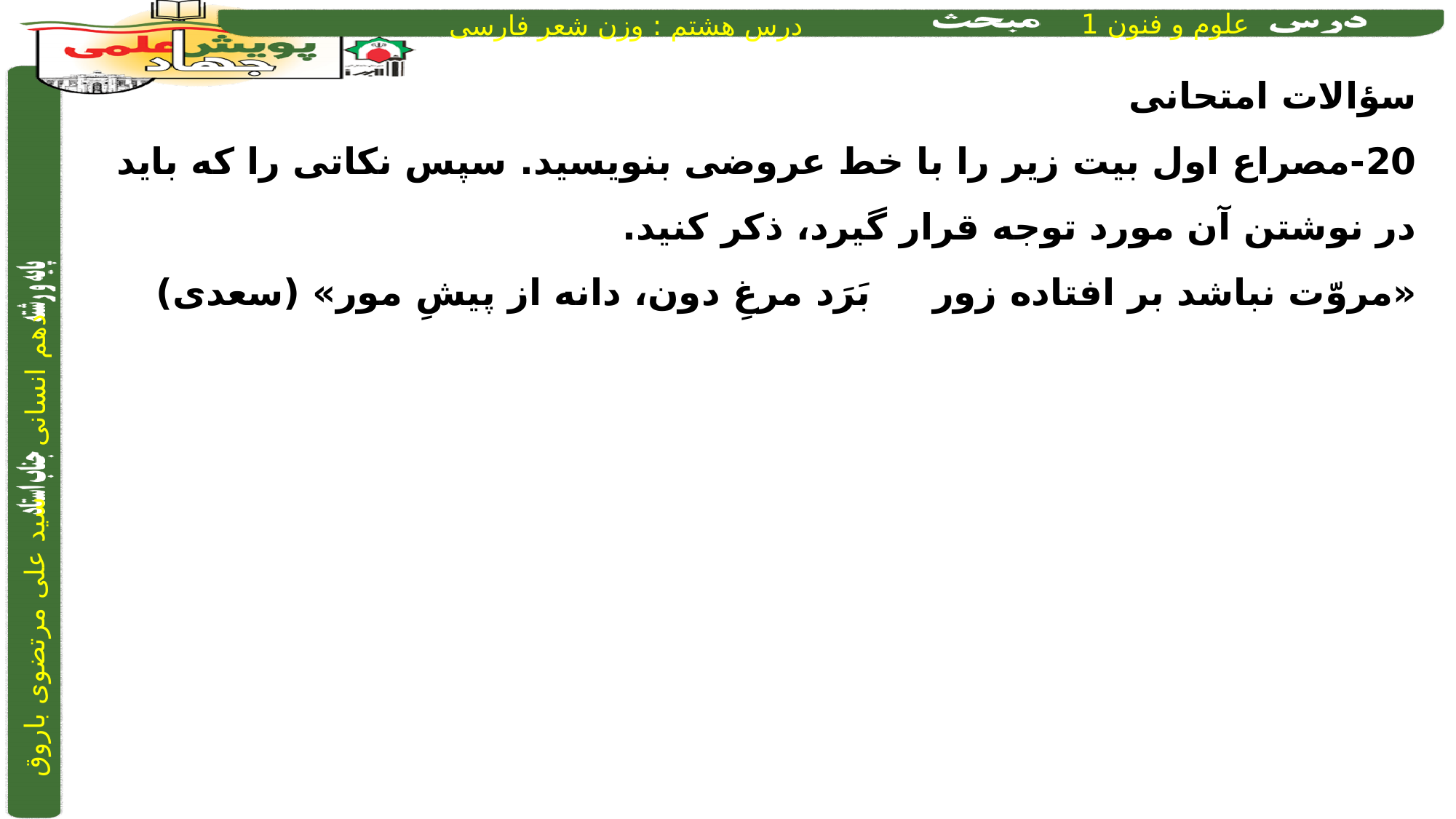

سؤالات امتحانی
20-مصراع اول بیت زیر را با خط عروضی بنویسید. سپس نکاتی را که باید در نوشتن آن مورد توجه قرار گیرد، ذکر کنید.
«مروّت نباشد بر افتاده زور	 	بَرَد مرغِ دون، دانه از پیشِ مور» (سعدی)